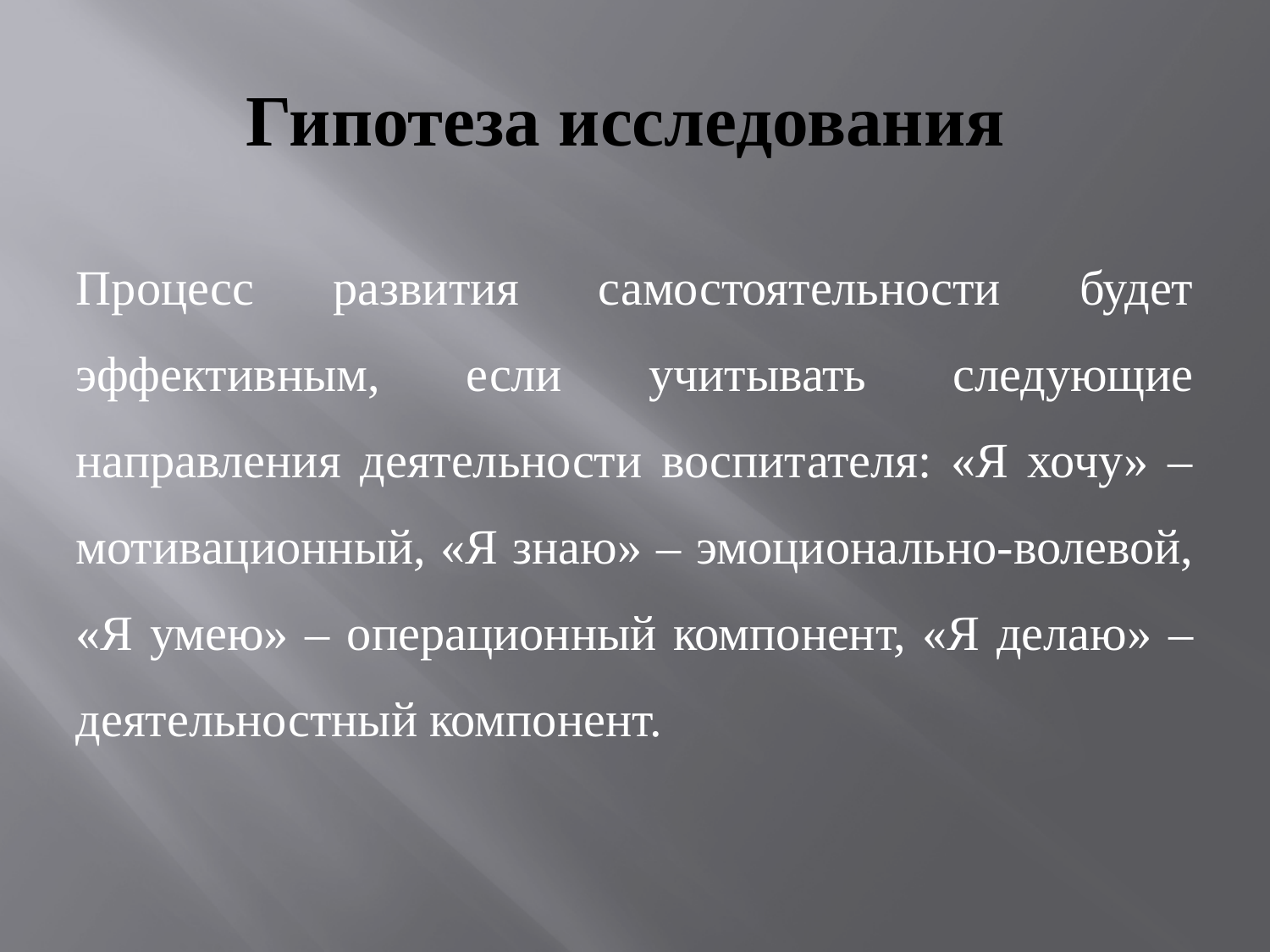

# Гипотеза исследования
Процесс развития самостоятельности будет эффективным, если учитывать следующие направления деятельности воспитателя: «Я хочу» – мотивационный, «Я знаю» – эмоционально-волевой, «Я умею» – операционный компонент, «Я делаю» – деятельностный компонент.